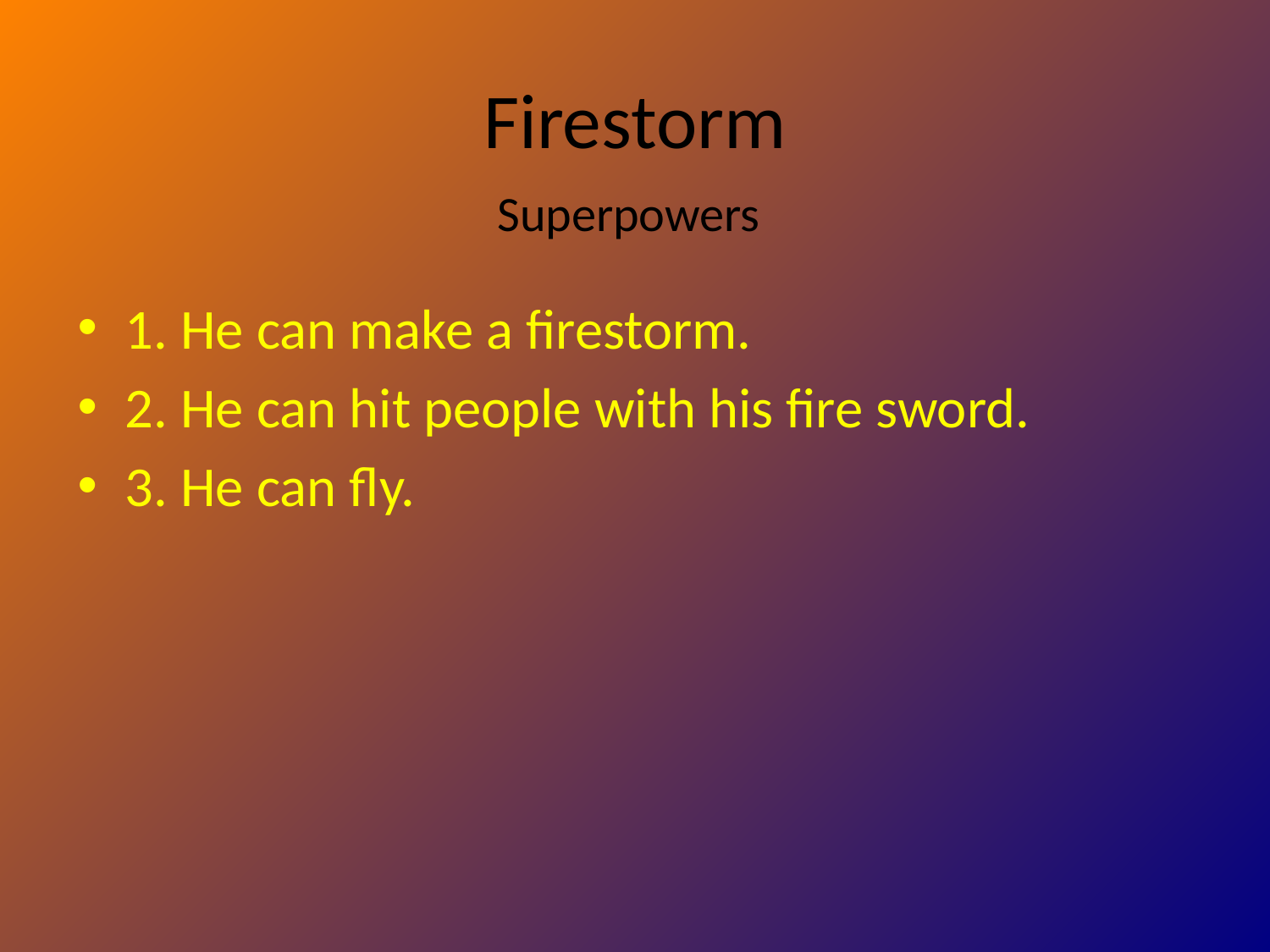

# Firestorm
Superpowers
1. He can make a firestorm.
2. He can hit people with his fire sword.
3. He can fly.